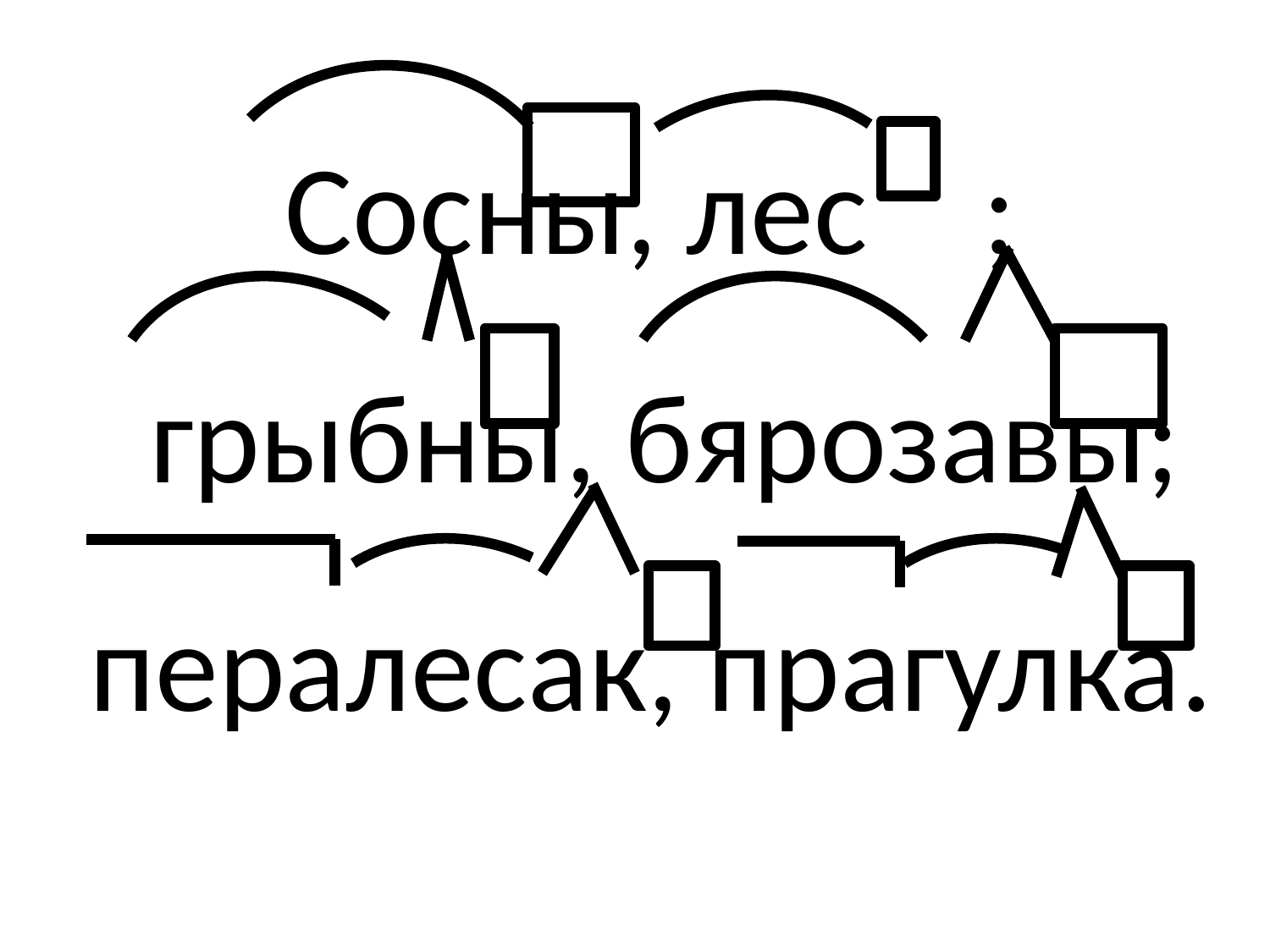

# Сосны, лес    ; грыбны, бярозавы; пералесак, прагулка.